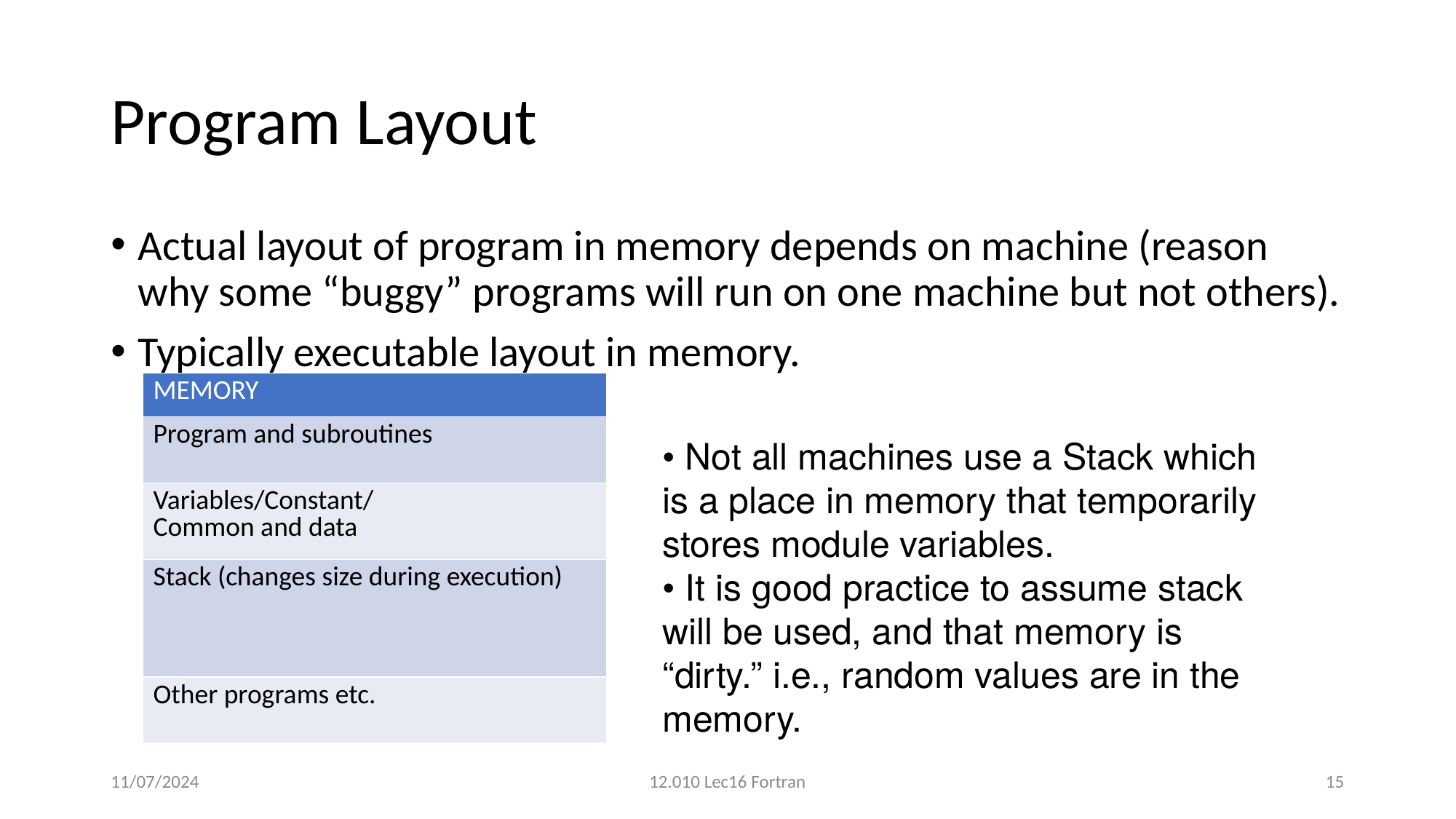

# Program Layout
Actual layout of program in memory depends on machine (reason why some “buggy” programs will run on one machine but not others).
Typically executable layout in memory.
| MEMORY |
| --- |
| Program and subroutines |
| Variables/Constant/ Common and data |
| Stack (changes size during execution) |
| Other programs etc. |

• Not all machines use a Stack which is a place in memory that temporarily stores module variables.
• It is good practice to assume stack will be used, and that memory is “dirty.” i.e., random values are in the memory.
11/07/2024
12.010 Lec16 Fortran
15